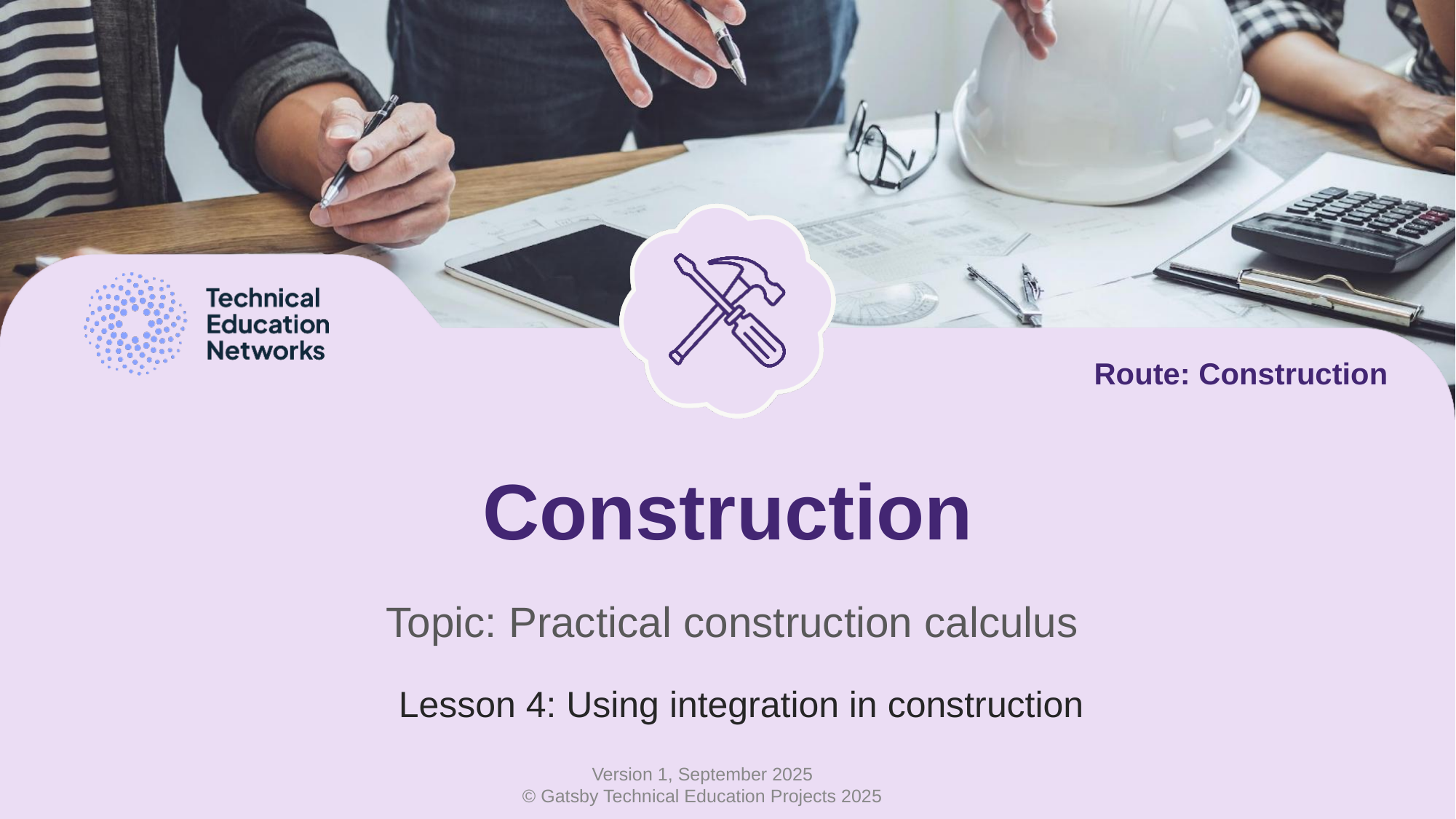

Route: Construction
# Construction
Topic: Practical construction calculus
Lesson 4: Using integration in construction